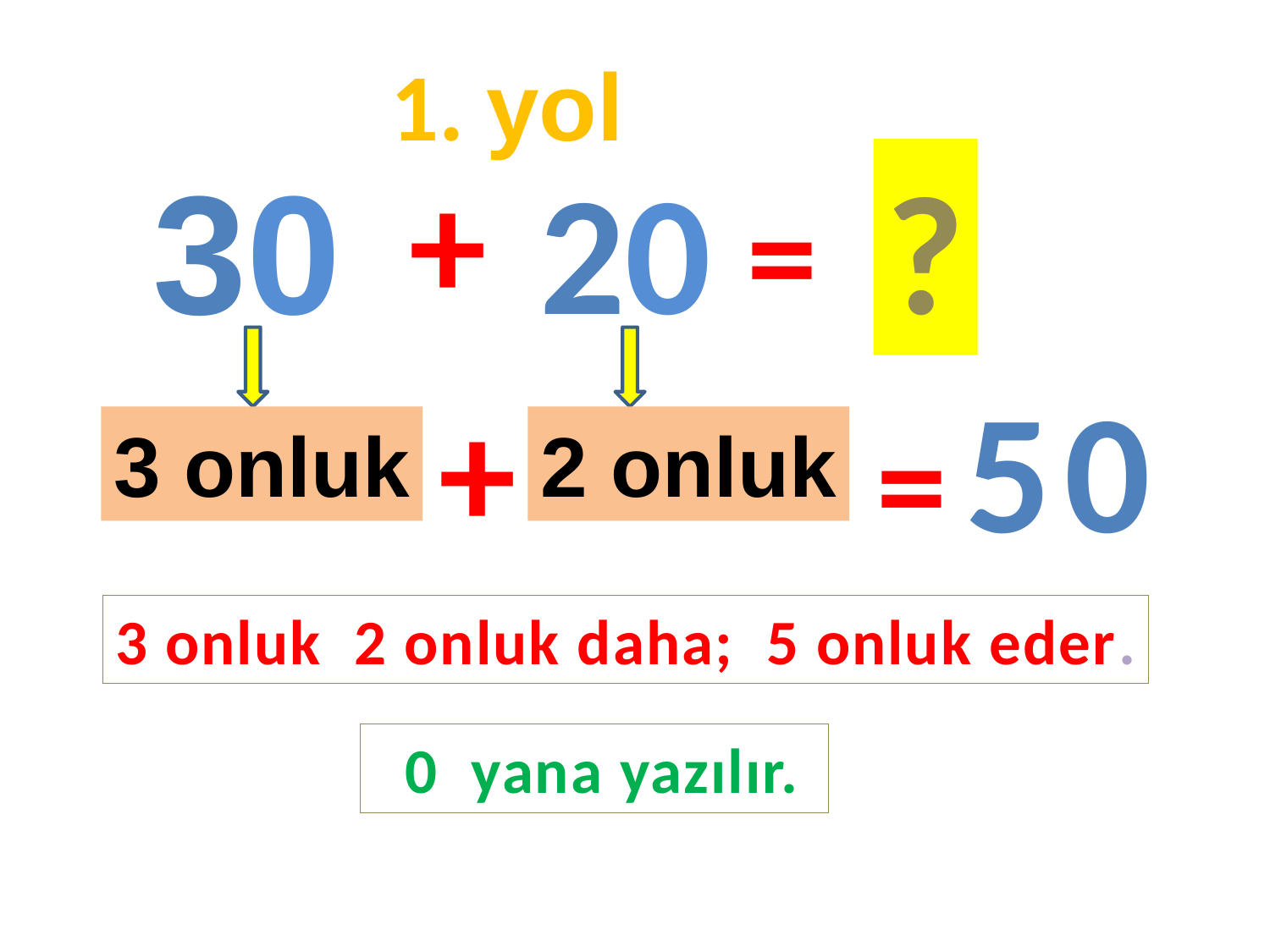

1. yol
30
+
20
?
=

5
0
+
=
3 onluk
2 onluk
3 onluk  2 onluk daha;  5 onluk eder.
  0  yana yazılır.